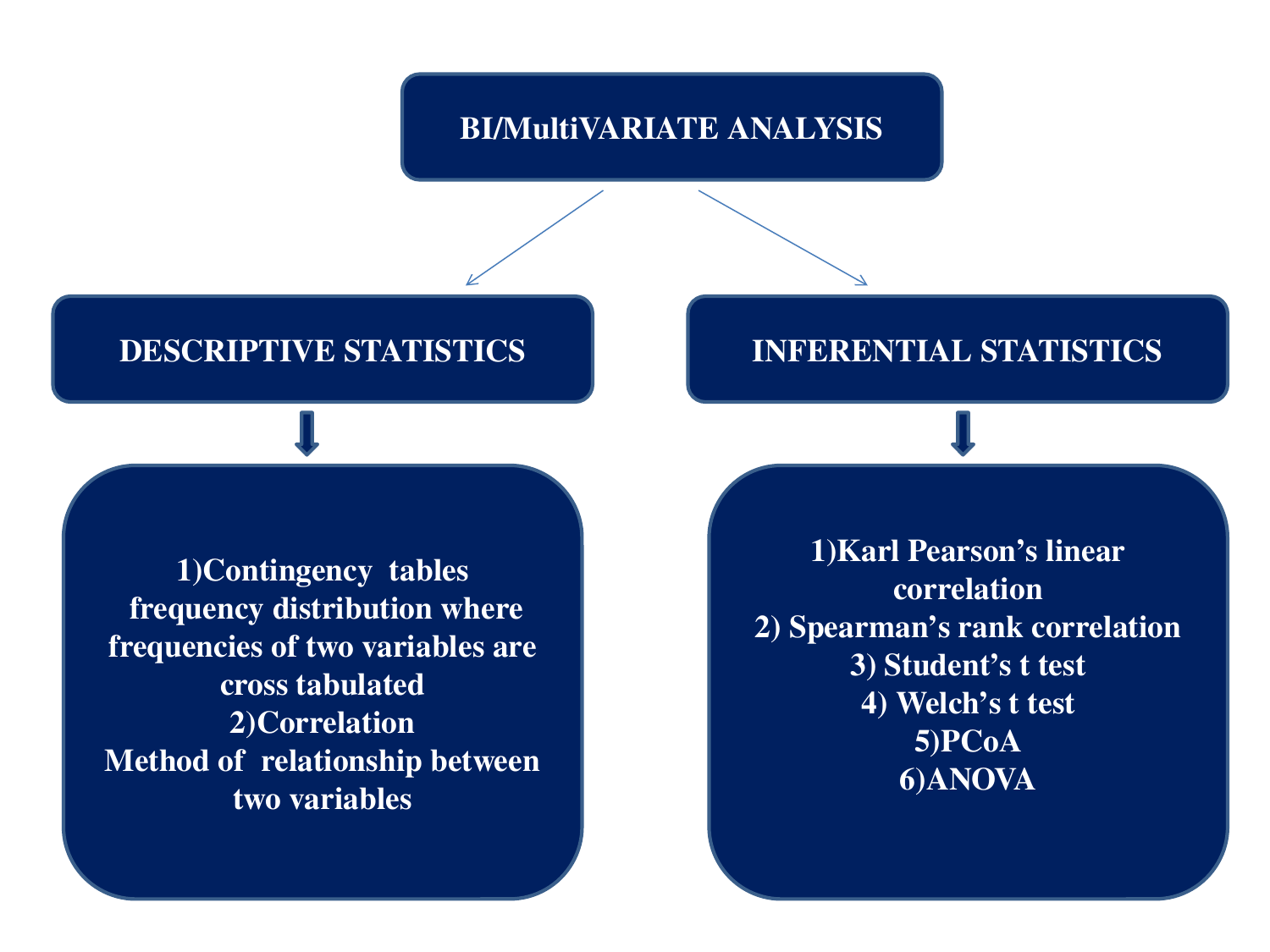

BI/MultiVARIATE ANALYSIS
DESCRIPTIVE STATISTICS
INFERENTIAL STATISTICS

1)Contingency  tables
 frequency distribution where frequencies of two variables are cross tabulated
2)Correlation
Method of  relationship between two variables
1)Karl Pearson’s linear correlation
2) Spearman’s rank correlation
3) Student’s t test
4) Welch’s t test
5)PCoA
6)ANOVA